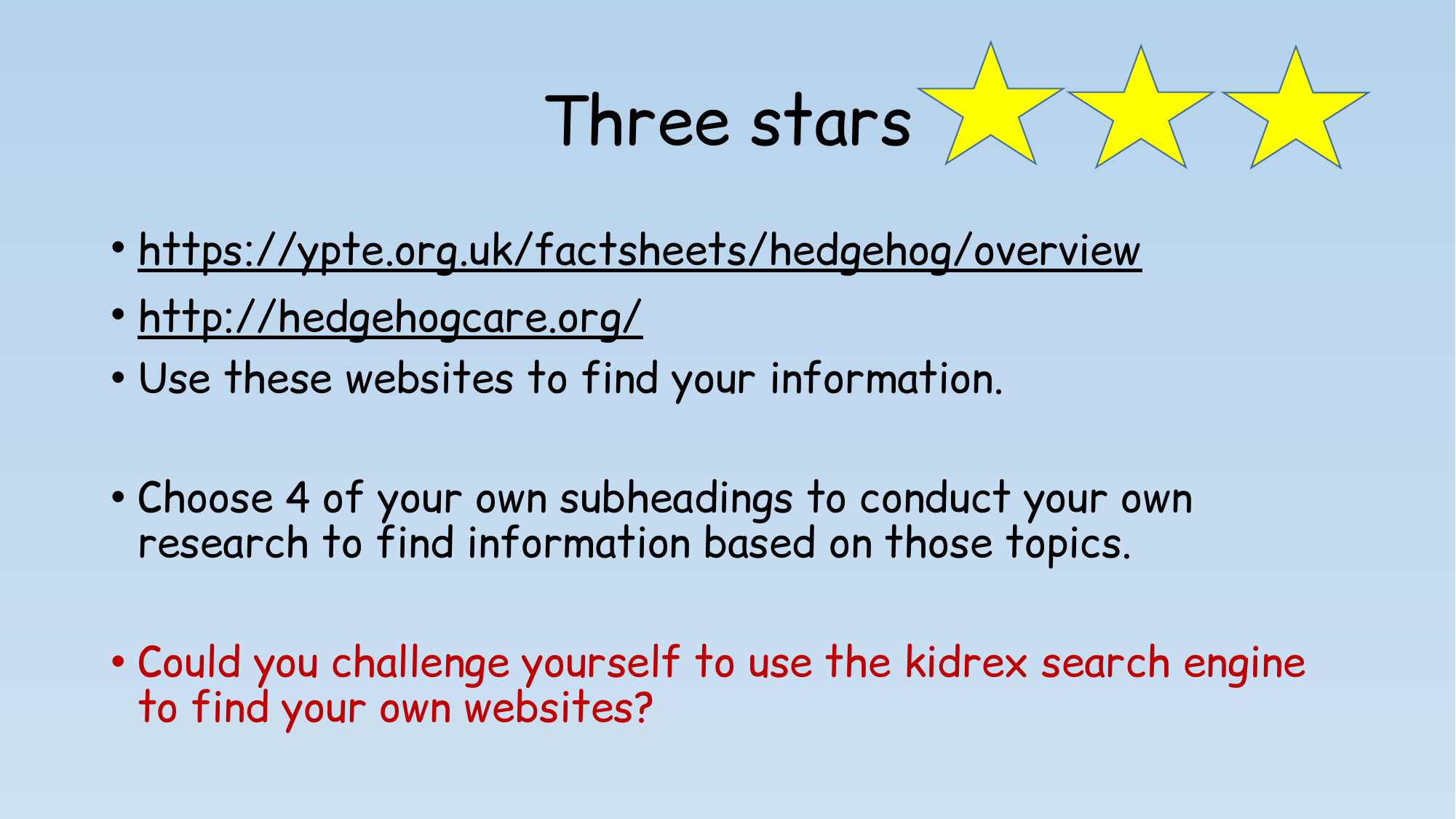

# Three stars

https://ypte.org.uk/factsheets/hedgehog/overview
http://hedgehogcare.org/
Use these websites to find your information.

Choose 4 of your own subheadings to conduct your own research to find information based on those topics.

Could you challenge yourself to use the kidrex search engine to find your own websites?